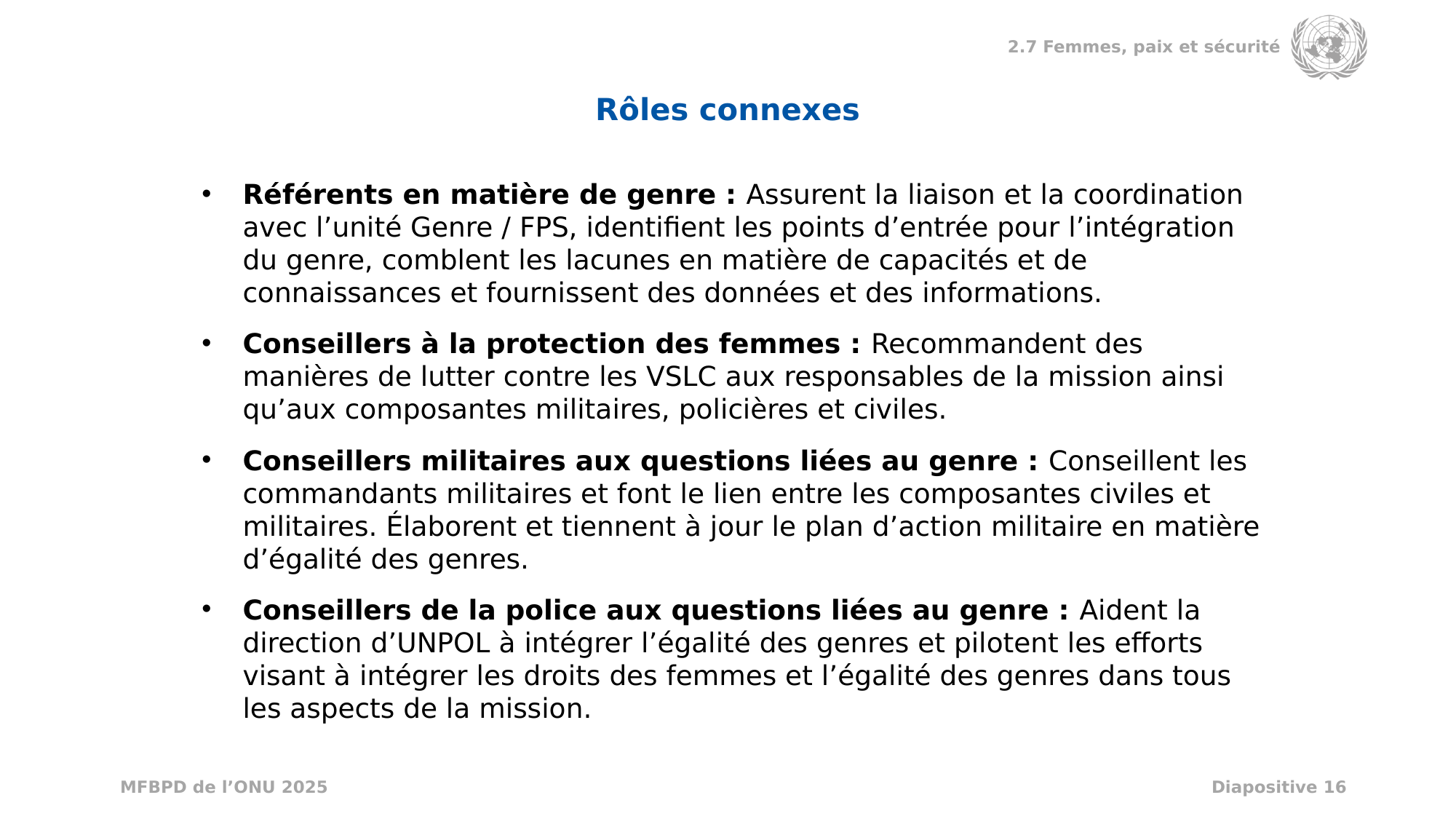

Rôles connexes
Référents en matière de genre : Assurent la liaison et la coordination avec l’unité Genre / FPS, identifient les points d’entrée pour l’intégration du genre, comblent les lacunes en matière de capacités et de connaissances et fournissent des données et des informations.
Conseillers à la protection des femmes : Recommandent des manières de lutter contre les VSLC aux responsables de la mission ainsi qu’aux composantes militaires, policières et civiles.
Conseillers militaires aux questions liées au genre : Conseillent les commandants militaires et font le lien entre les composantes civiles et militaires. Élaborent et tiennent à jour le plan d’action militaire en matière d’égalité des genres.
Conseillers de la police aux questions liées au genre : Aident la direction d’UNPOL à intégrer l’égalité des genres et pilotent les efforts visant à intégrer les droits des femmes et l’égalité des genres dans tous les aspects de la mission.